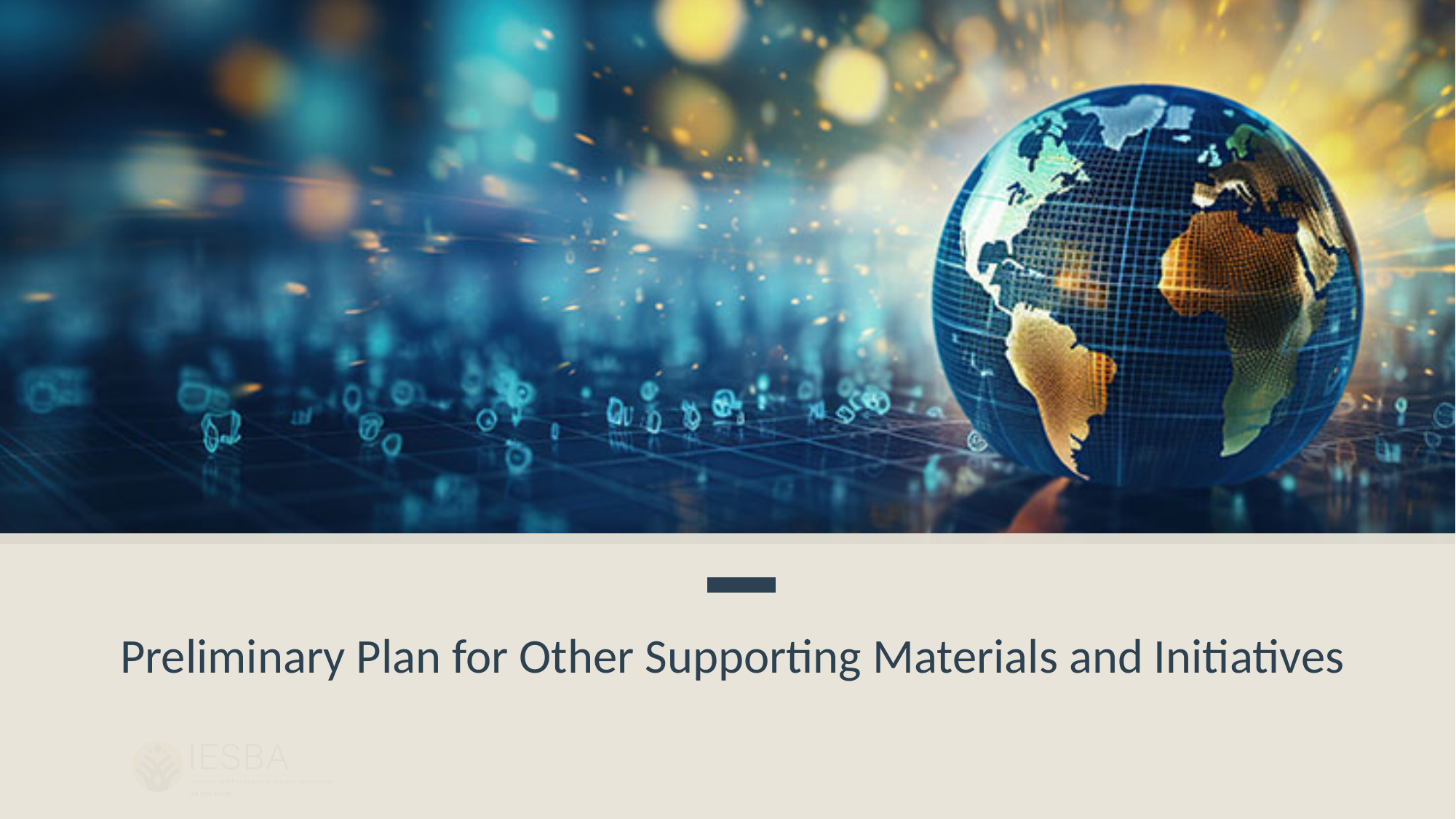

# Preliminary Plan for Other Supporting Materials and Initiatives